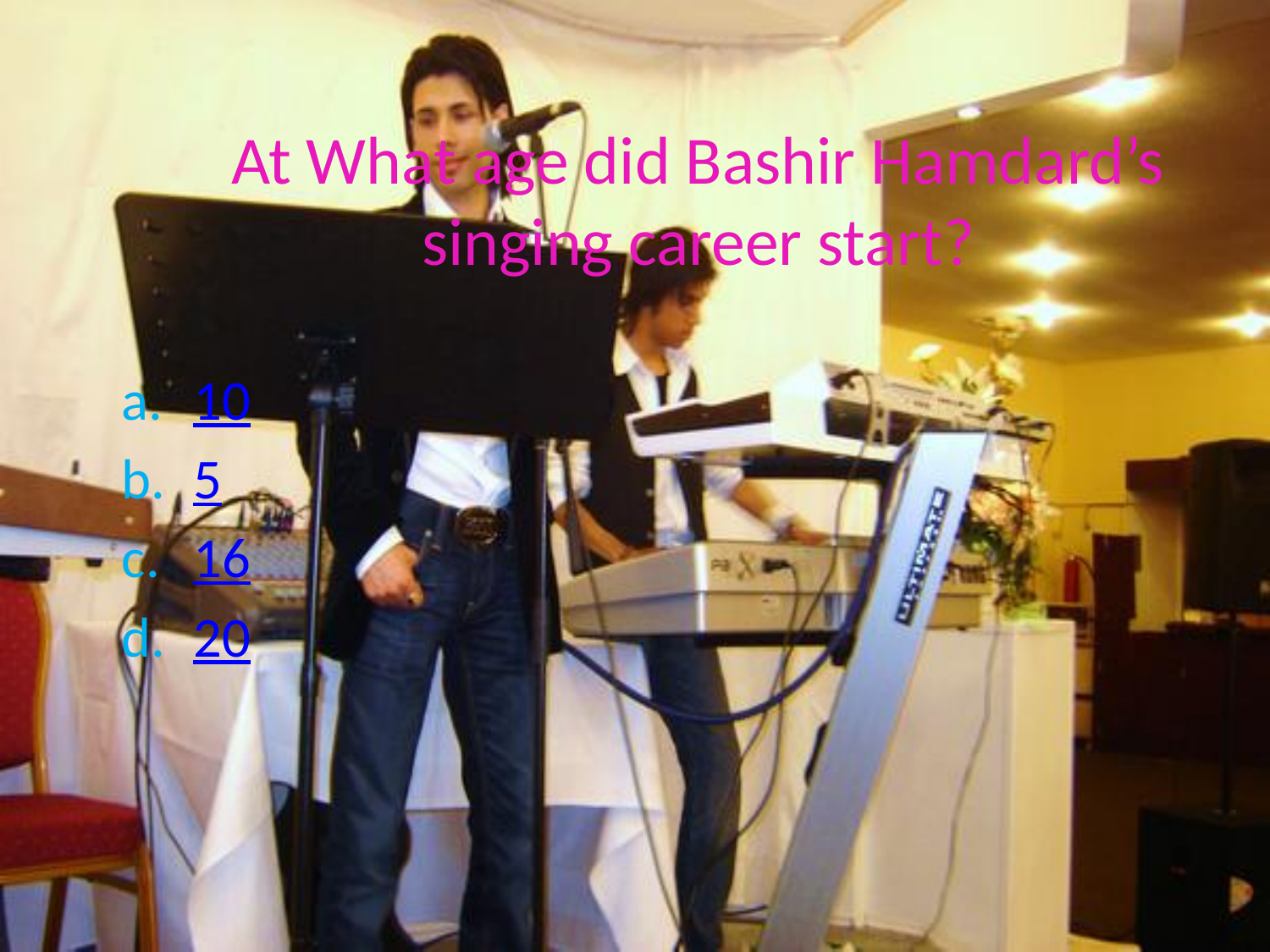

# At What age did Bashir Hamdard’s singing career start?
10
5
16
20